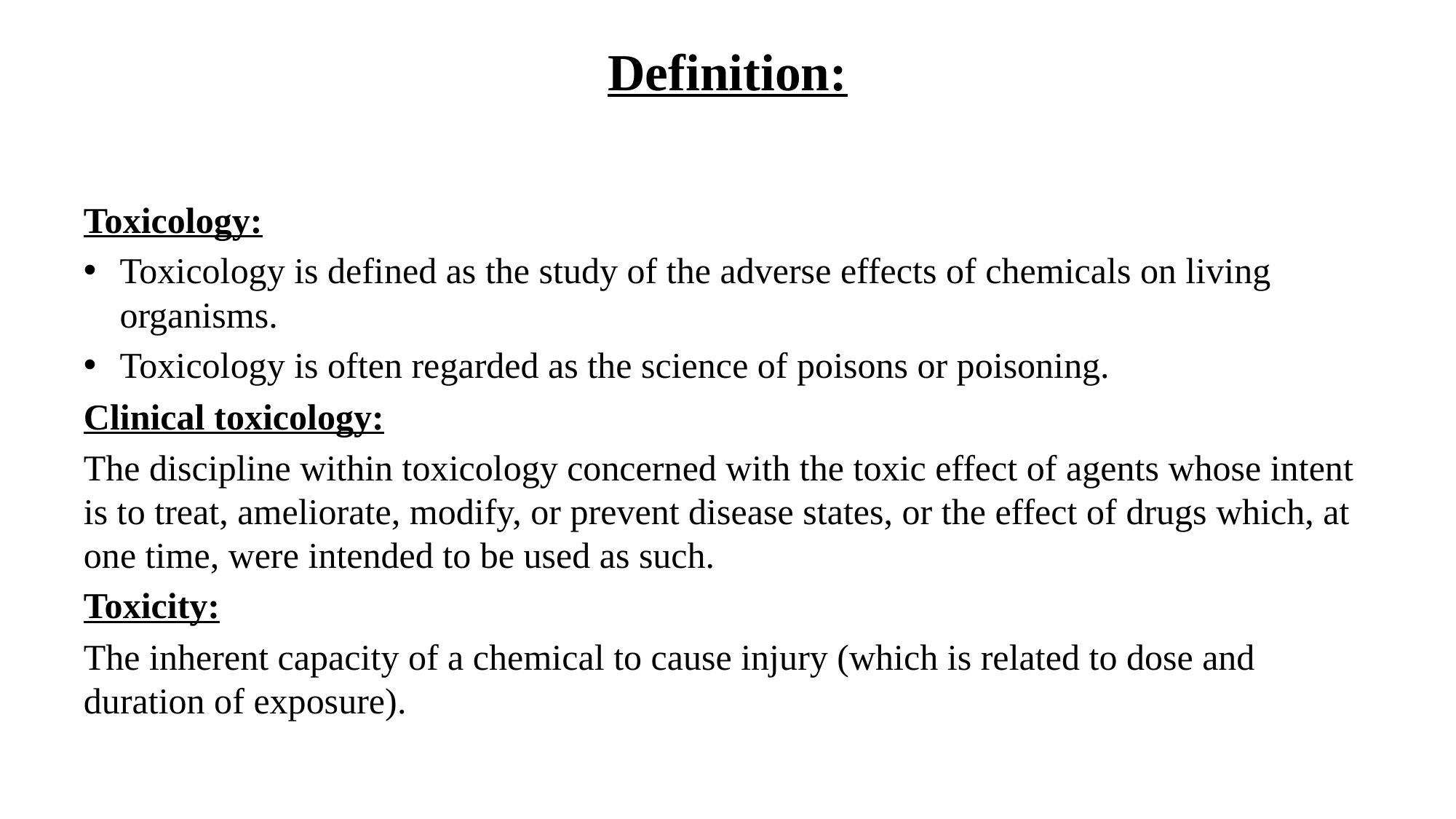

# Definition:
Toxicology:
Toxicology is defined as the study of the adverse effects of chemicals on living organisms.
Toxicology is often regarded as the science of poisons or poisoning.
Clinical toxicology:
The discipline within toxicology concerned with the toxic effect of agents whose intent is to treat, ameliorate, modify, or prevent disease states, or the effect of drugs which, at one time, were intended to be used as such.
Toxicity:
The inherent capacity of a chemical to cause injury (which is related to dose and duration of exposure).